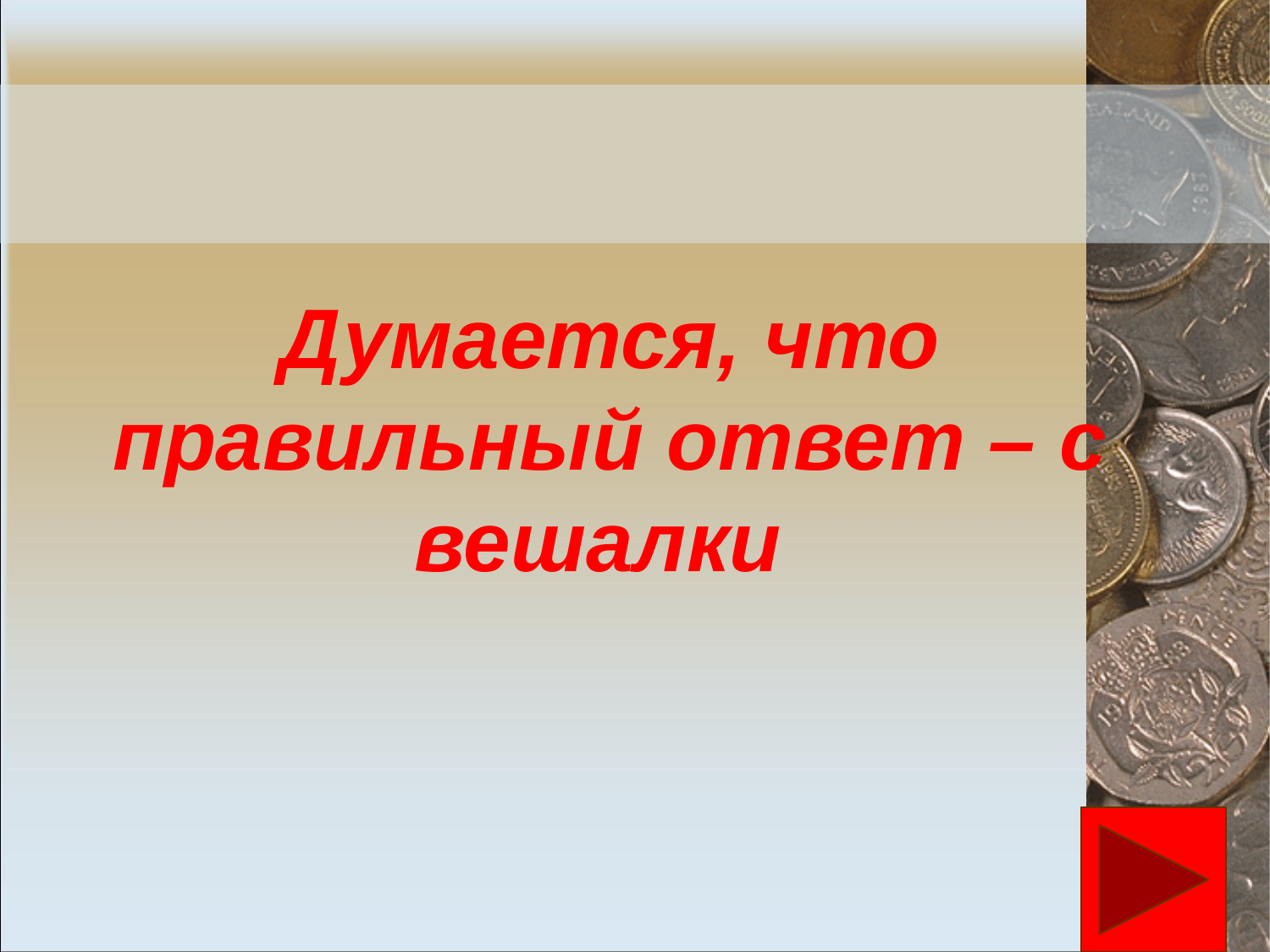

Думается, что правильный ответ – с вешалки